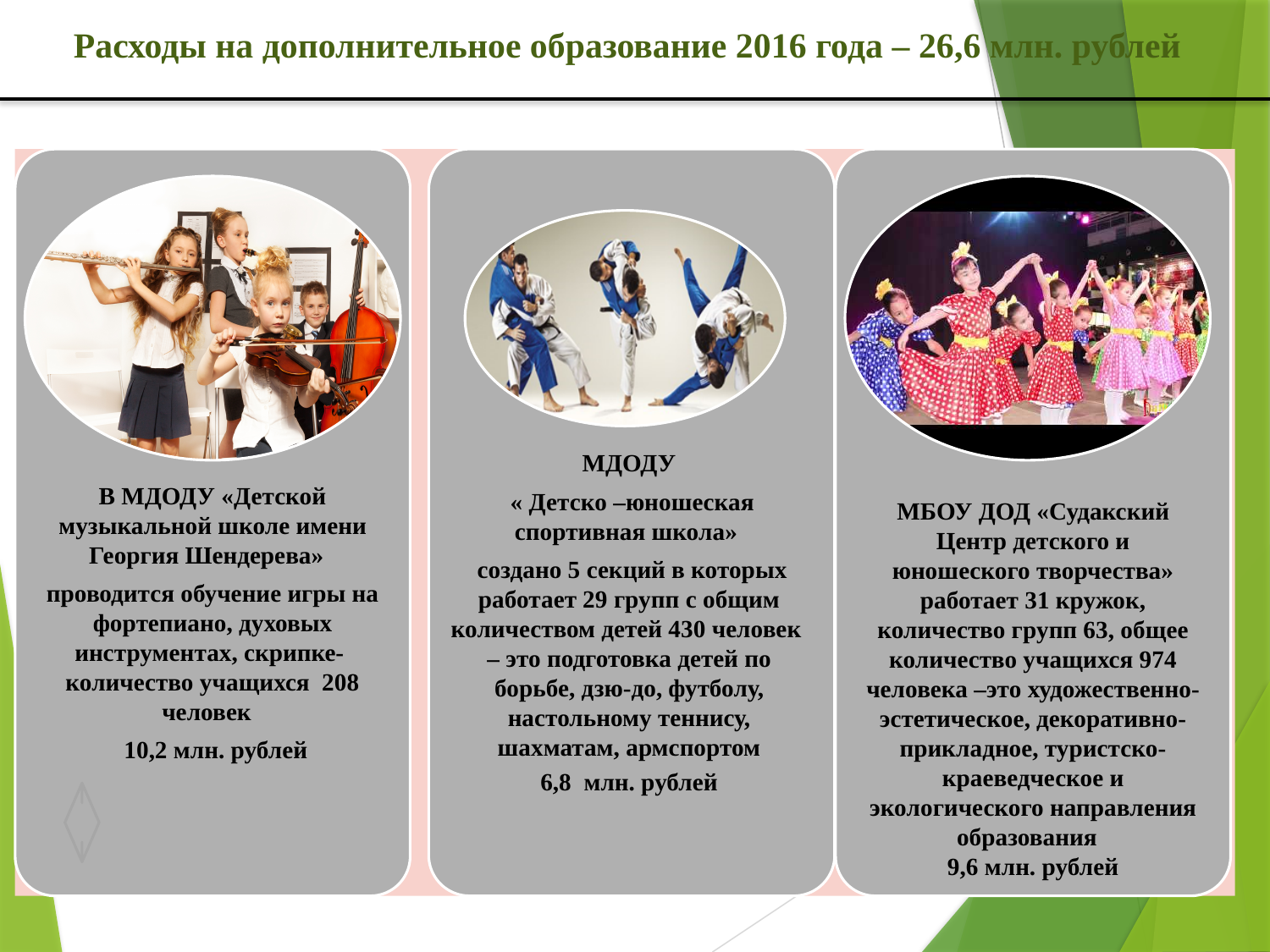

Расходы на дополнительное образование 2016 года – 26,6 млн. рублей

В МДОДУ «Детской музыкальной школе имени Георгия Шендерева»
проводится обучение игры на фортепиано, духовых инструментах, скрипке-  количество учащихся  208 человек
 10,2 млн. рублей

МДОДУ
 « Детско –юношеская спортивная школа»
 создано 5 секций в которых работает 29 групп с общим количеством детей 430 человек  – это подготовка детей по борьбе, дзю-до, футболу, настольному теннису, шахматам, армспортом
6,8  млн. рублей

МБОУ ДОД «Судакский Центр детского и юношеского творчества»
 работает 31 кружок,  количество групп 63, общее количество учащихся 974 человека –это художественно-эстетическое, декоративно-прикладное, туристско-краеведческое и экологического направления образования
9,6 млн. рублей